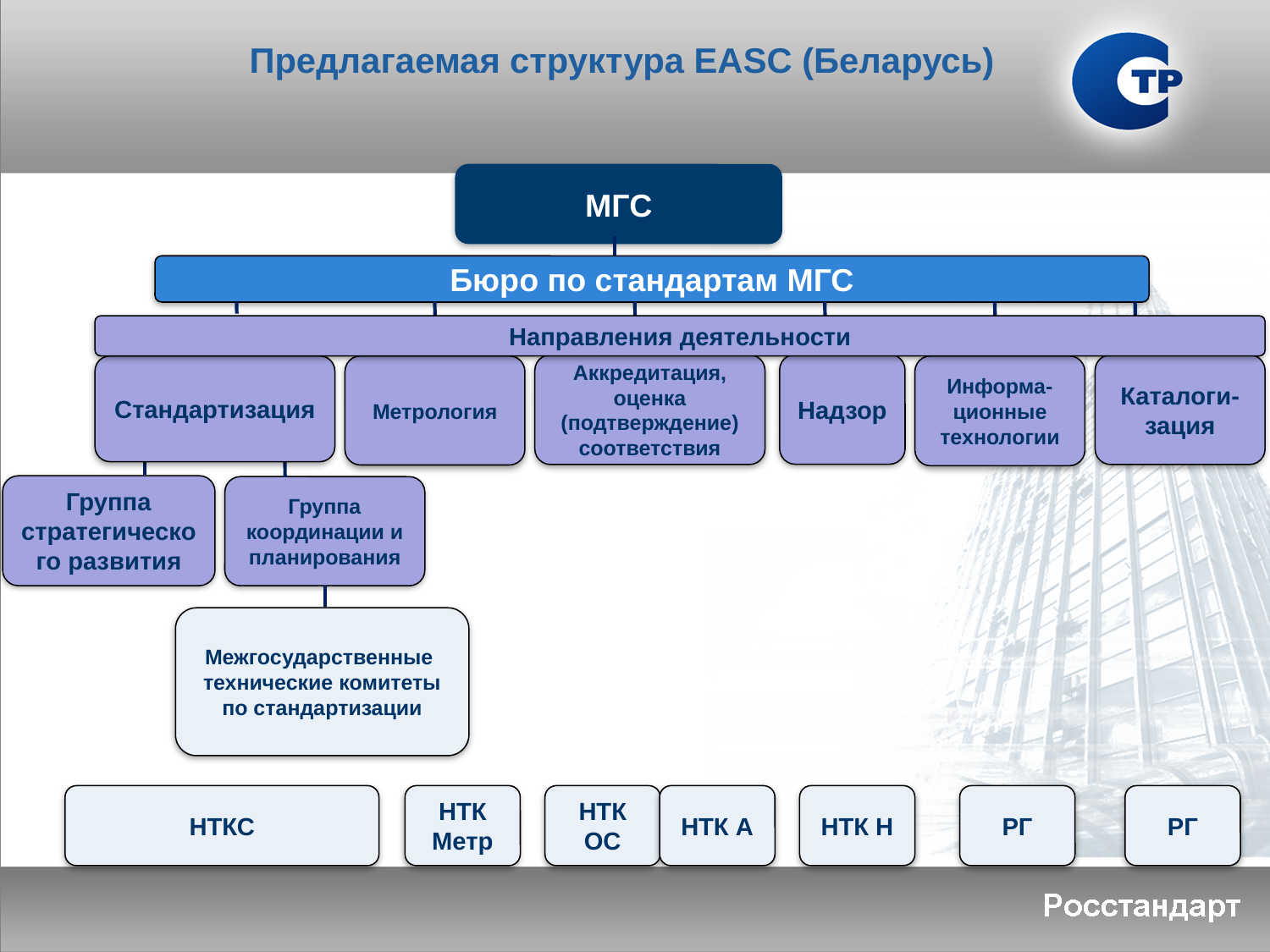

Предлагаемая структура ЕАSС (Беларусь)
МГС
Бюро по стандартам МГС
Направления деятельности
Надзор
Аккредитация, оценка (подтверждение) соответствия
Каталоги-зация
Стандартизация
Метрология
Информа-ционные технологии
Группа стратегического развития
Группа координации и планирования
Межгосударственные
технические комитеты по стандартизации
НТКС
НТК Метр
НТК ОС
НТК А
НТК Н
РГ
РГ